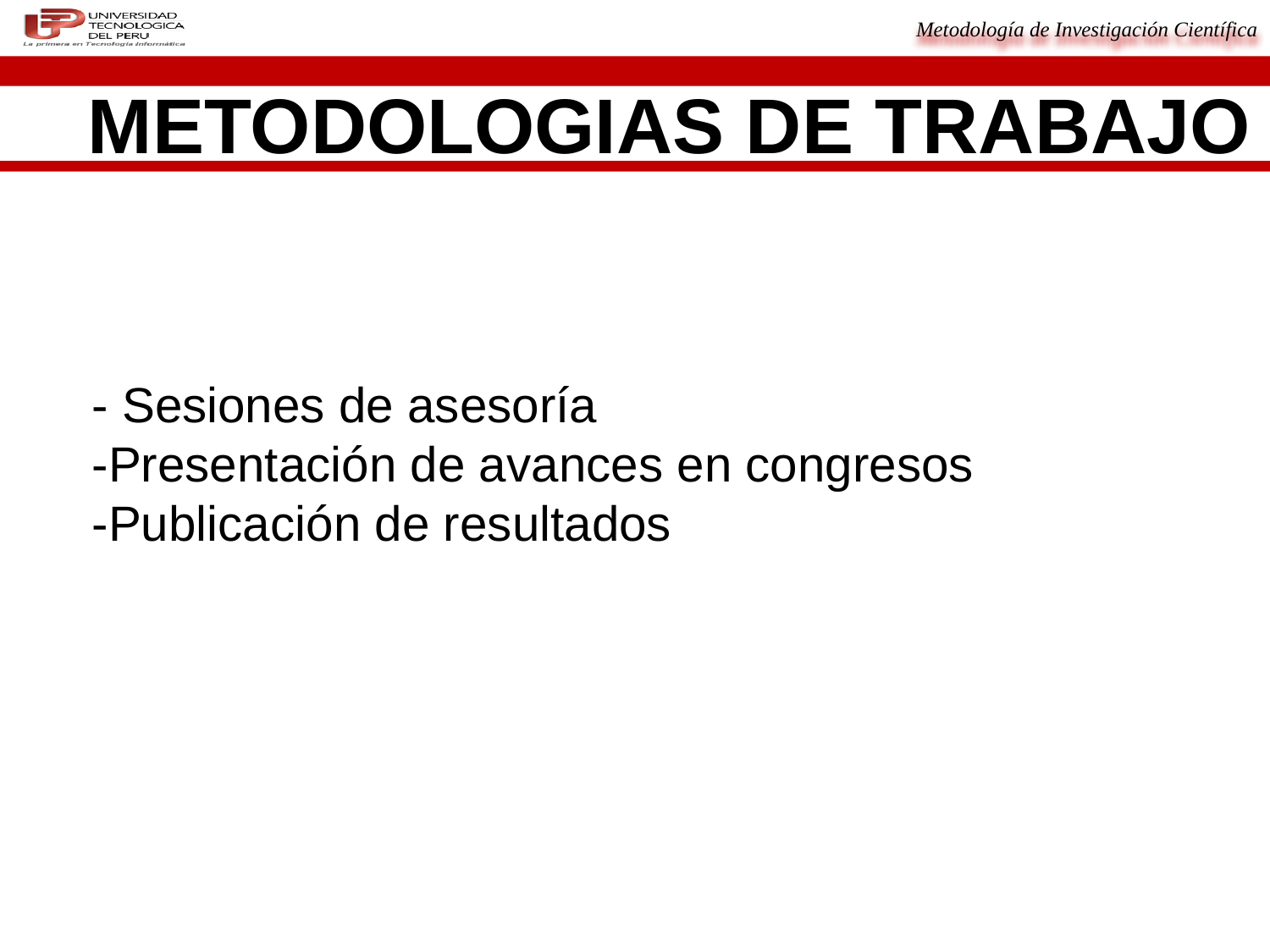

METODOLOGIAS DE TRABAJO
- Sesiones de asesoría
-Presentación de avances en congresos
-Publicación de resultados